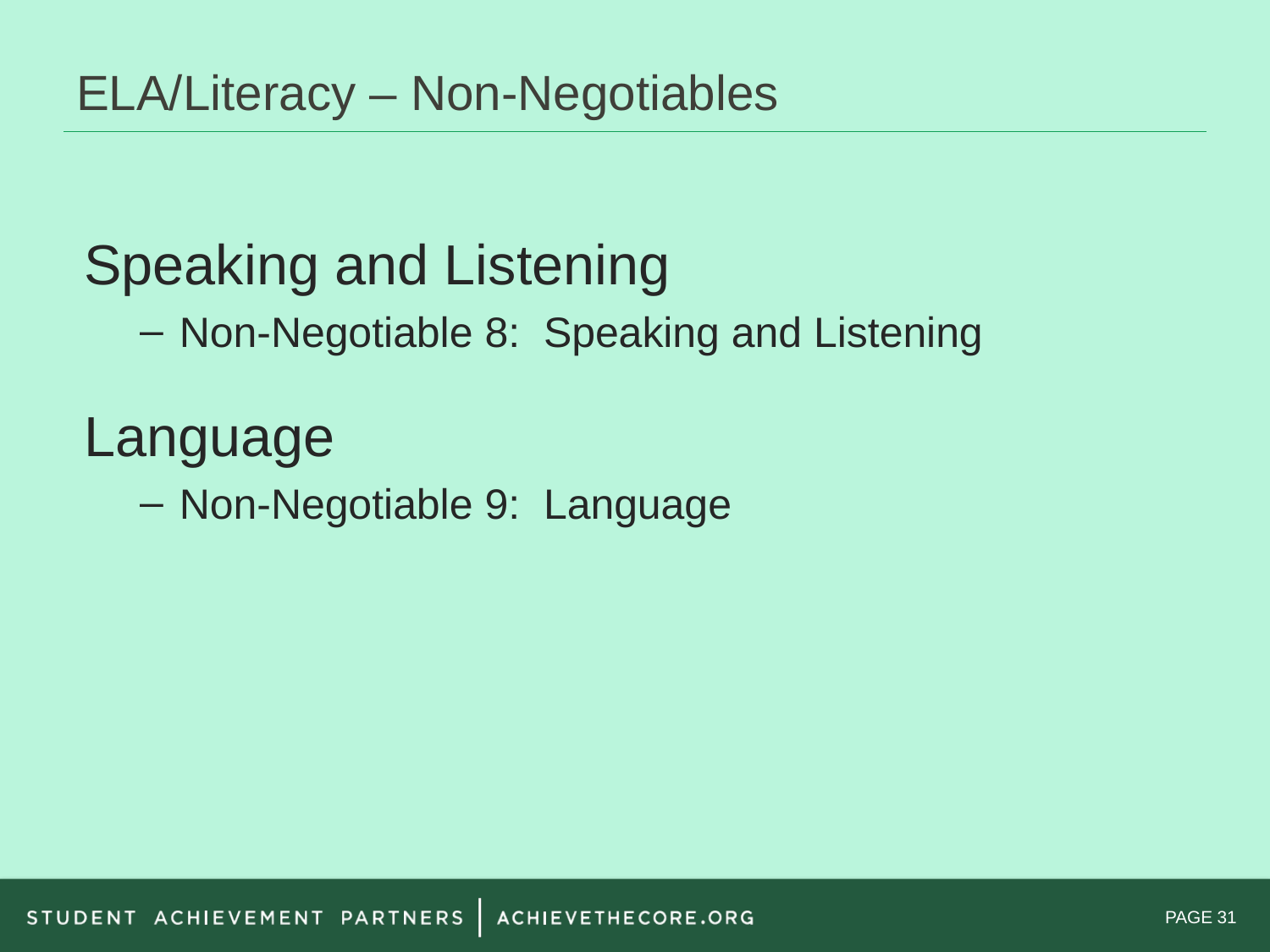

# ELA/Literacy – Non-Negotiables
Speaking and Listening
Non-Negotiable 8:  Speaking and Listening
Language
Non-Negotiable 9:  Language